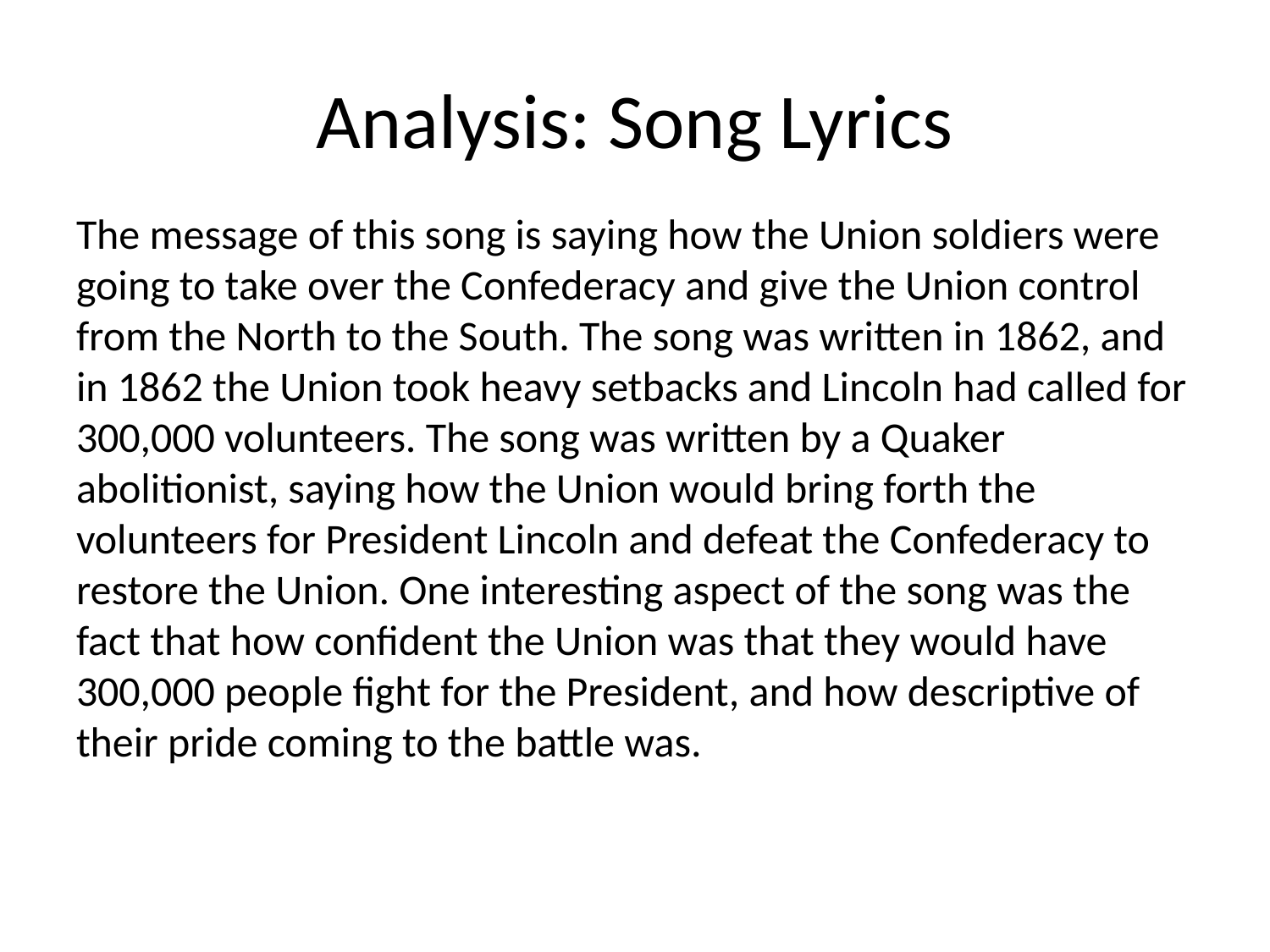

# Analysis: Song Lyrics
The message of this song is saying how the Union soldiers were going to take over the Confederacy and give the Union control from the North to the South. The song was written in 1862, and in 1862 the Union took heavy setbacks and Lincoln had called for 300,000 volunteers. The song was written by a Quaker abolitionist, saying how the Union would bring forth the volunteers for President Lincoln and defeat the Confederacy to restore the Union. One interesting aspect of the song was the fact that how confident the Union was that they would have 300,000 people fight for the President, and how descriptive of their pride coming to the battle was.